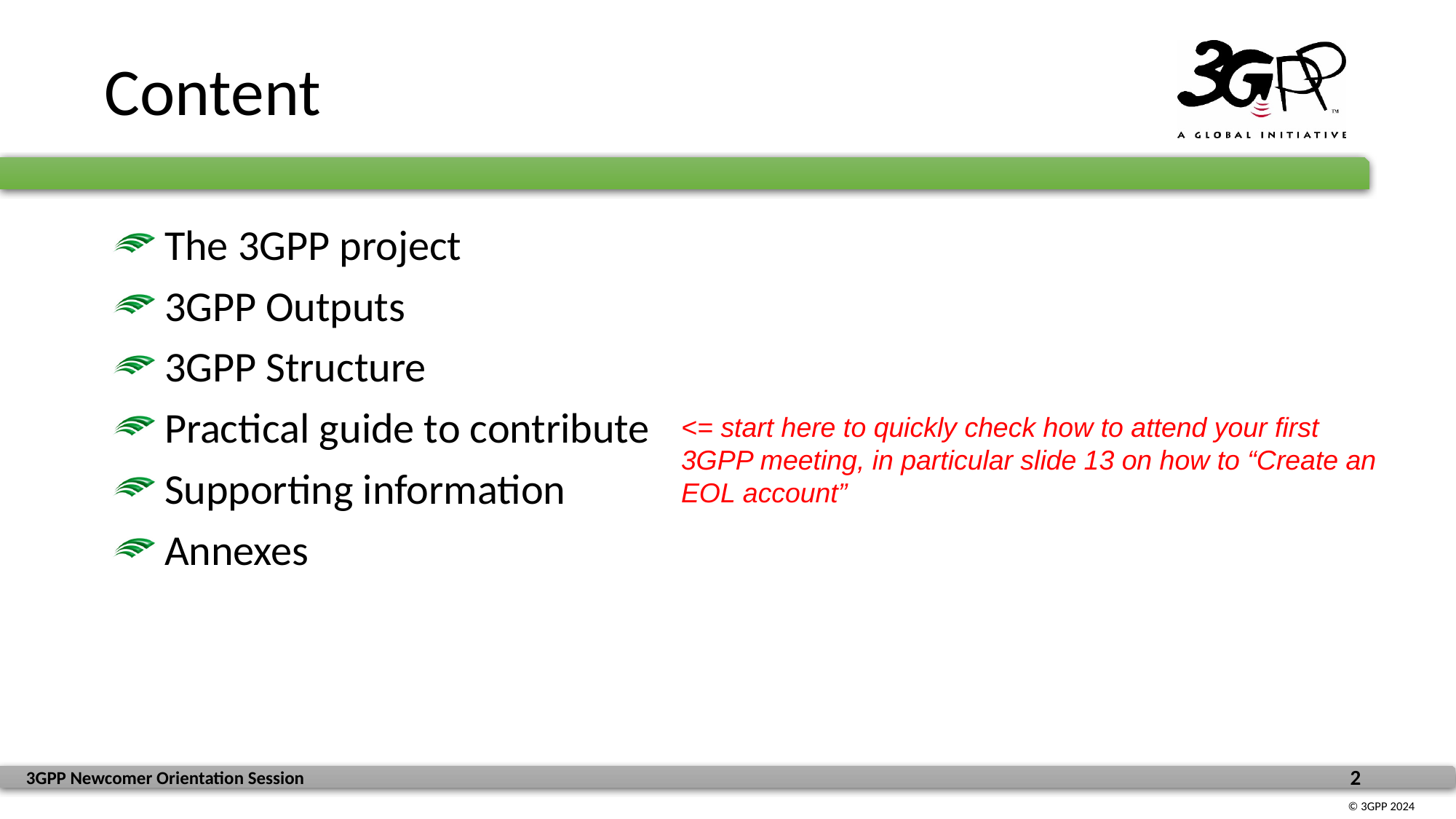

# Content
The 3GPP project
3GPP Outputs
3GPP Structure
Practical guide to contribute
Supporting information
Annexes

<= start here to quickly check how to attend your first 3GPP meeting, in particular slide 13 on how to “Create an EOL account”